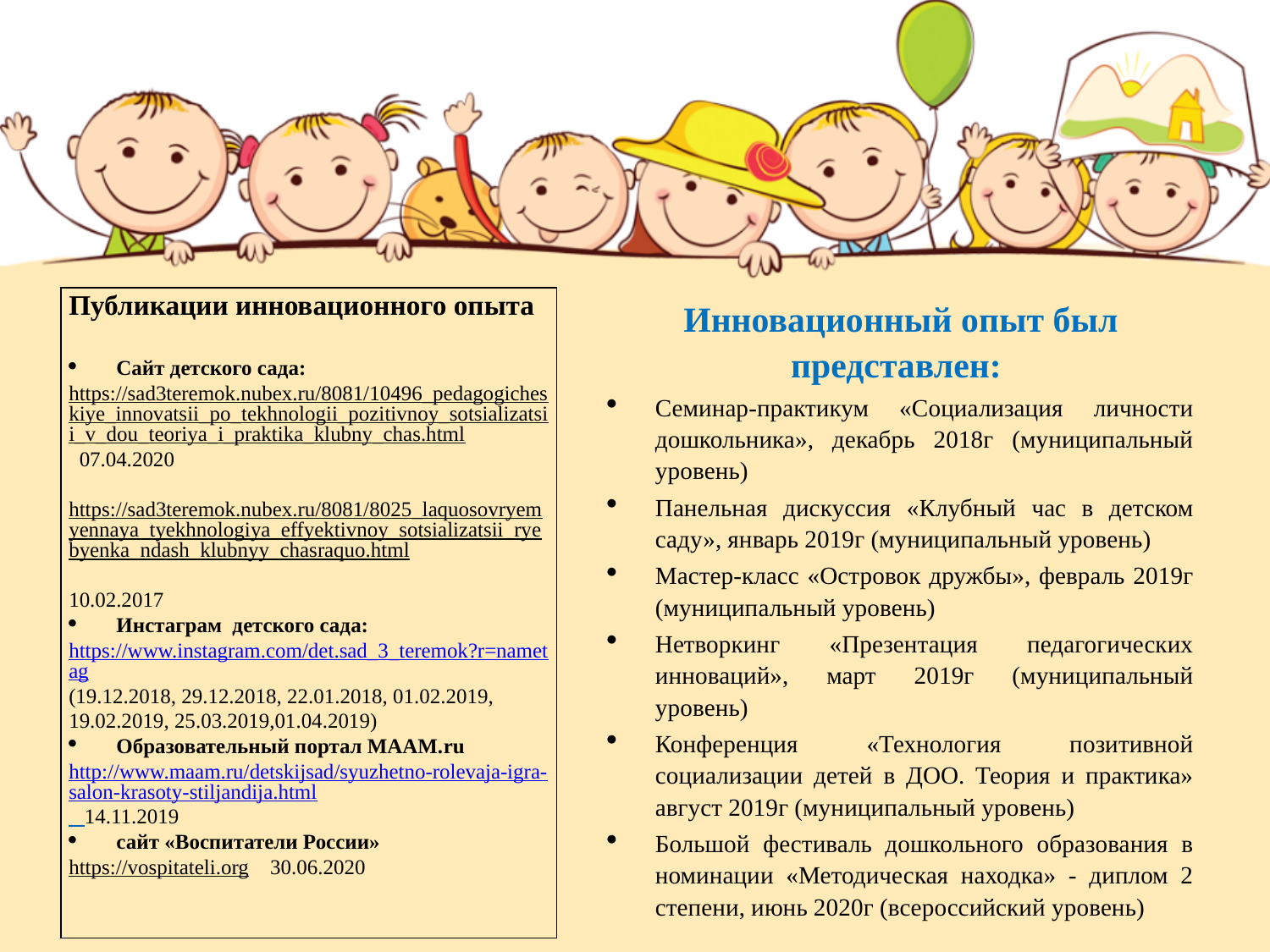

| Публикации инновационного опыта Сайт детского сада: https://sad3teremok.nubex.ru/8081/10496\_pedagogicheskiye\_innovatsii\_po\_tekhnologii\_pozitivnoy\_sotsializatsii\_v\_dou\_teoriya\_i\_praktika\_klubny\_chas.html 07.04.2020   https://sad3teremok.nubex.ru/8081/8025\_laquosovryemyennaya\_tyekhnologiya\_effyektivnoy\_sotsializatsii\_ryebyenka\_ndash\_klubnyy\_chasraquo.html 10.02.2017 Инстаграм детского сада: https://www.instagram.com/det.sad\_3\_teremok?r=nametag (19.12.2018, 29.12.2018, 22.01.2018, 01.02.2019, 19.02.2019, 25.03.2019,01.04.2019) Образовательный портал МААМ.ru http://www.maam.ru/detskijsad/syuzhetno-rolevaja-igra-salon-krasoty-stiljandija.html 14.11.2019 сайт «Воспитатели России» https://vospitateli.org 30.06.2020 |
| --- |
Инновационный опыт был представлен:
Семинар-практикум «Социализация личности дошкольника», декабрь 2018г (муниципальный уровень)
Панельная дискуссия «Клубный час в детском саду», январь 2019г (муниципальный уровень)
Мастер-класс «Островок дружбы», февраль 2019г (муниципальный уровень)
Нетворкинг «Презентация педагогических инноваций», март 2019г (муниципальный уровень)
Конференция «Технология позитивной социализации детей в ДОО. Теория и практика» август 2019г (муниципальный уровень)
Большой фестиваль дошкольного образования в номинации «Методическая находка» - диплом 2 степени, июнь 2020г (всероссийский уровень)